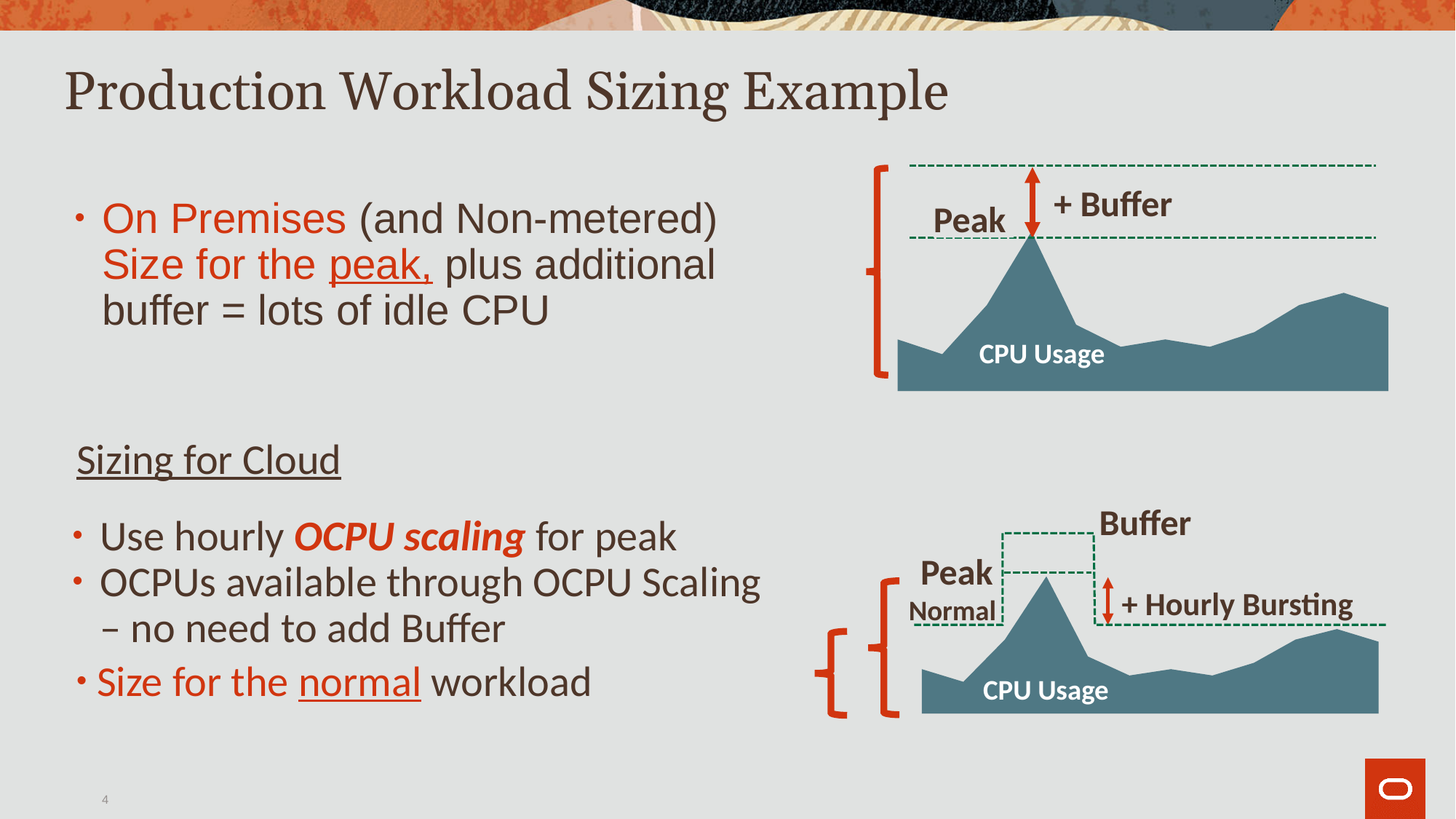

4
# Production Workload Sizing Example

### Chart

| Category | Series 2 | Series 1 |
|---|---|---|
| Jan | 0.0 | 21.0 |
| Feb | 0.0 | 15.0 |
| Mar | 0.0 | 35.0 |
| Apr | 0.0 | 65.0 |
| May | 0.0 | 27.0 |
| Jun | 0.0 | 18.0 |
| Jul | 0.0 | 21.0 |
| Aug | 0.0 | 18.0 |
| Sep | 0.0 | 24.0 |
| Oct | 0.0 | 35.0 |
| Nov | 0.0 | 40.0 |
| Dec | 0.0 | 34.0 |
+ Buffer
Peak
On Premises (and Non-metered) Size for the peak, plus additional buffer = lots of idle CPU
CPU Usage
Sizing for Cloud

Size for the normal workload

### Chart

| Category | Series 2 | Series 1 |
|---|---|---|
| Jan | 0.0 | 21.0 |
| Feb | 0.0 | 15.0 |
| Mar | 0.0 | 35.0 |
| Apr | 0.0 | 65.0 |
| May | 0.0 | 27.0 |
| Jun | 0.0 | 18.0 |
| Jul | 0.0 | 21.0 |
| Aug | 0.0 | 18.0 |
| Sep | 0.0 | 24.0 |
| Oct | 0.0 | 35.0 |
| Nov | 0.0 | 40.0 |
| Dec | 0.0 | 34.0 |
+ Hourly Bursting
Normal

CPU Usage

Buffer
Use hourly OCPU scaling for peak
OCPUs available through OCPU Scaling – no need to add Buffer
Peak